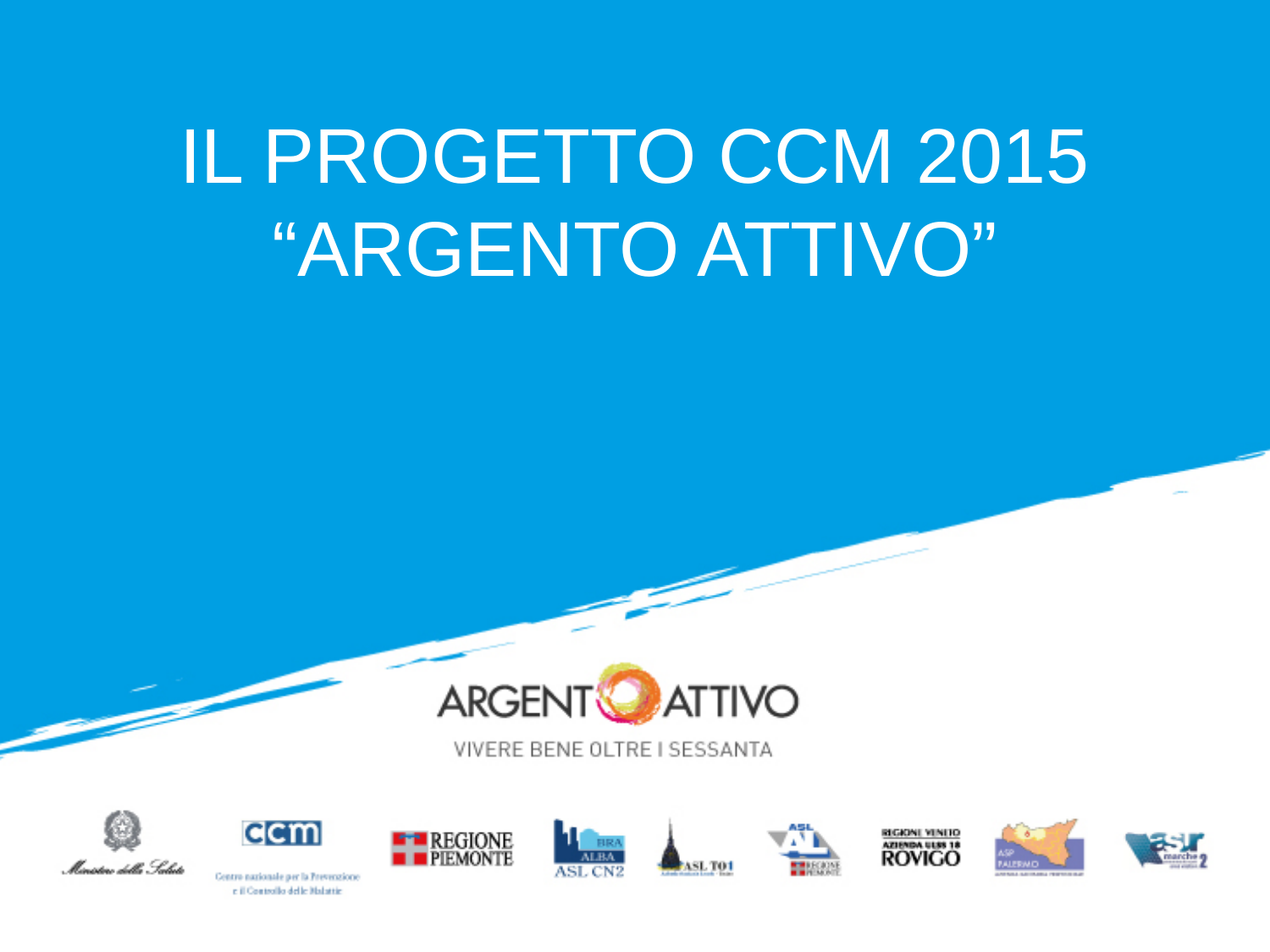

# IL PROGETTO CCM 2015 “argento attivo”